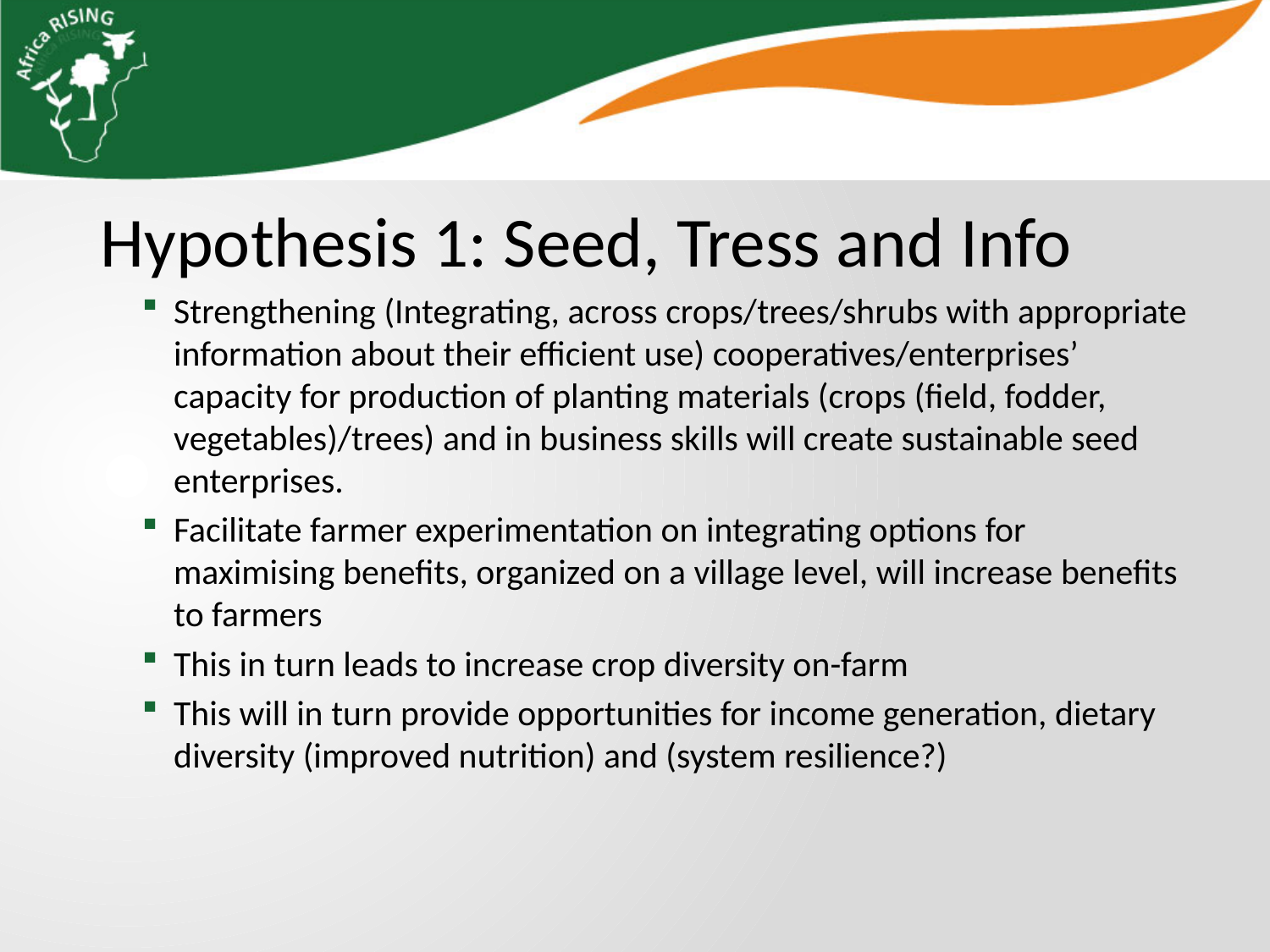

Hypothesis 1: Seed, Tress and Info
Strengthening (Integrating, across crops/trees/shrubs with appropriate information about their efficient use) cooperatives/enterprises’ capacity for production of planting materials (crops (field, fodder, vegetables)/trees) and in business skills will create sustainable seed enterprises.
Facilitate farmer experimentation on integrating options for maximising benefits, organized on a village level, will increase benefits to farmers
This in turn leads to increase crop diversity on-farm
This will in turn provide opportunities for income generation, dietary diversity (improved nutrition) and (system resilience?)